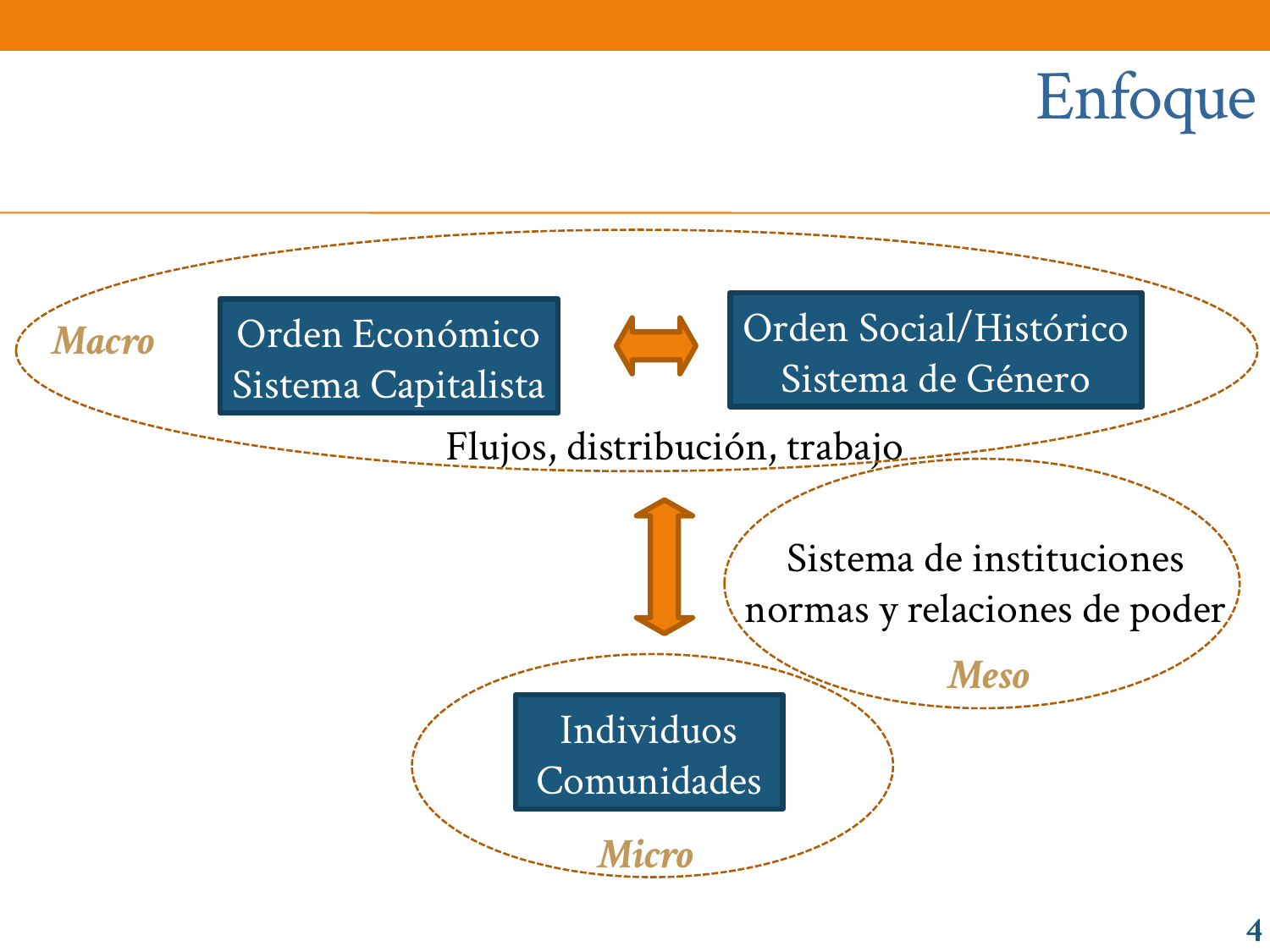

# Enfoque

Orden Social/Histórico
Sistema de Género
Orden Económico
Sistema Capitalista
Macro

Flujos, distribución, trabajo

Sistema de instituciones normas y relaciones de poder

Meso

Individuos
Comunidades
Micro
4